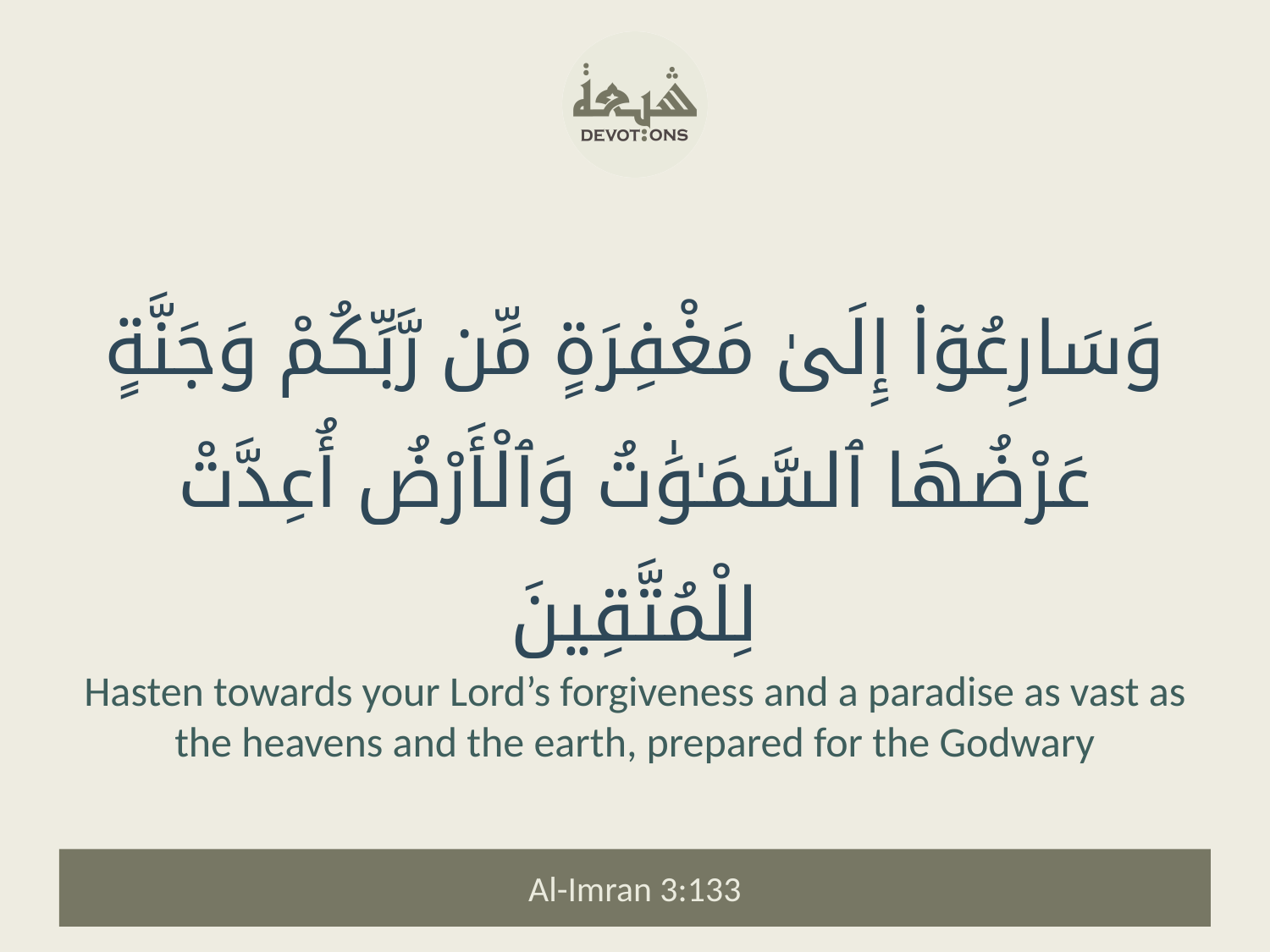

وَسَارِعُوٓا۟ إِلَىٰ مَغْفِرَةٍ مِّن رَّبِّكُمْ وَجَنَّةٍ عَرْضُهَا ٱلسَّمَـٰوَٰتُ وَٱلْأَرْضُ أُعِدَّتْ لِلْمُتَّقِينَ
Hasten towards your Lord’s forgiveness and a paradise as vast as the heavens and the earth, prepared for the Godwary
Al-Imran 3:133